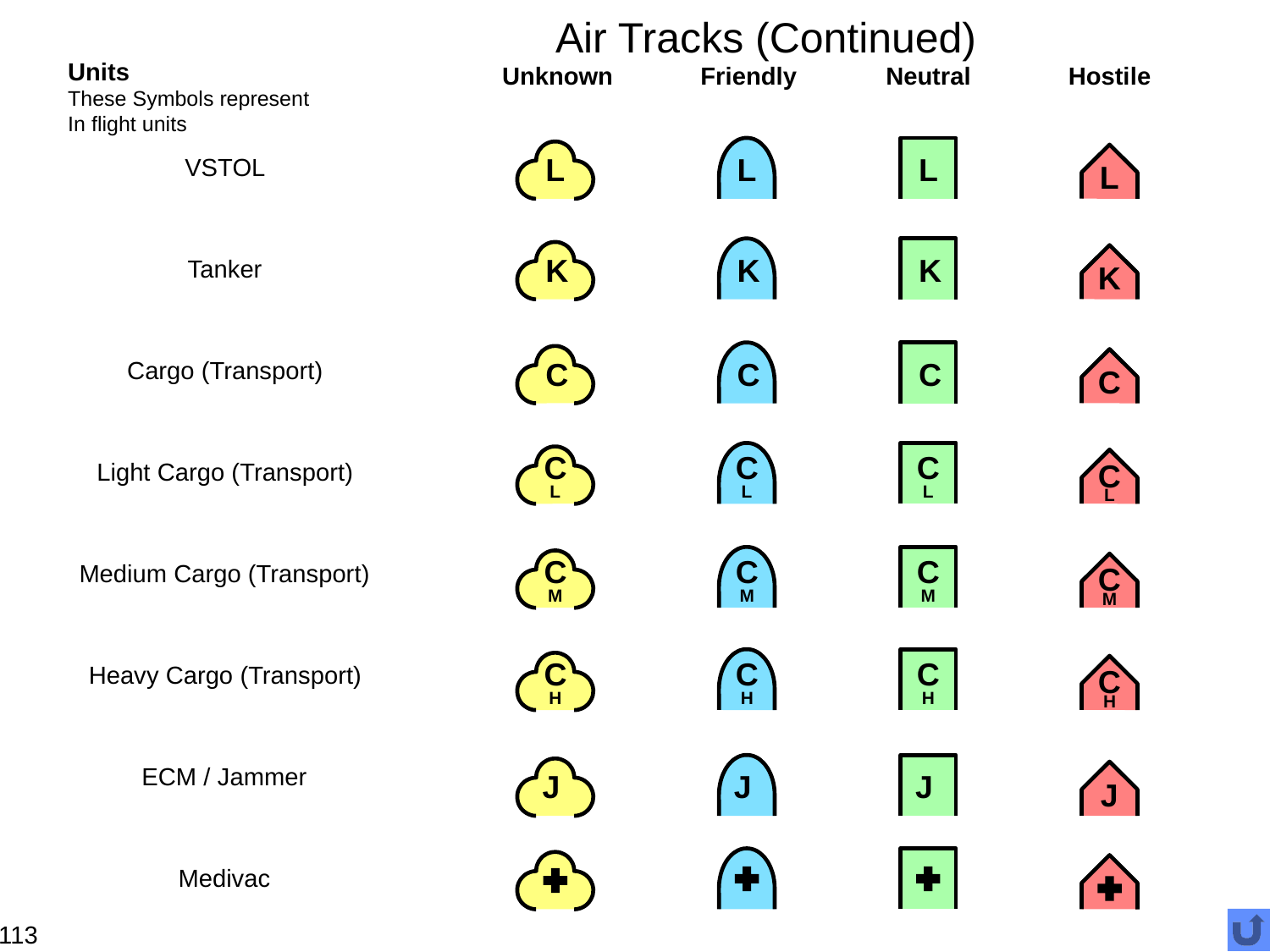

# Air Tracks (Continued)
Units
These Symbols represent
In flight units
Unknown
Friendly
Neutral
Hostile

L

L

L

L
VSTOL

K

K

K

K
Tanker

C

C

C

C
Cargo (Transport)

C
L

C
L

C
L

C
L
Light Cargo (Transport)

C
M

C
M

C
M

C
M
Medium Cargo (Transport)

C
H

C
H

C
H

C
H
Heavy Cargo (Transport)

J

J

J
ECM / Jammer

J

Medivac
113